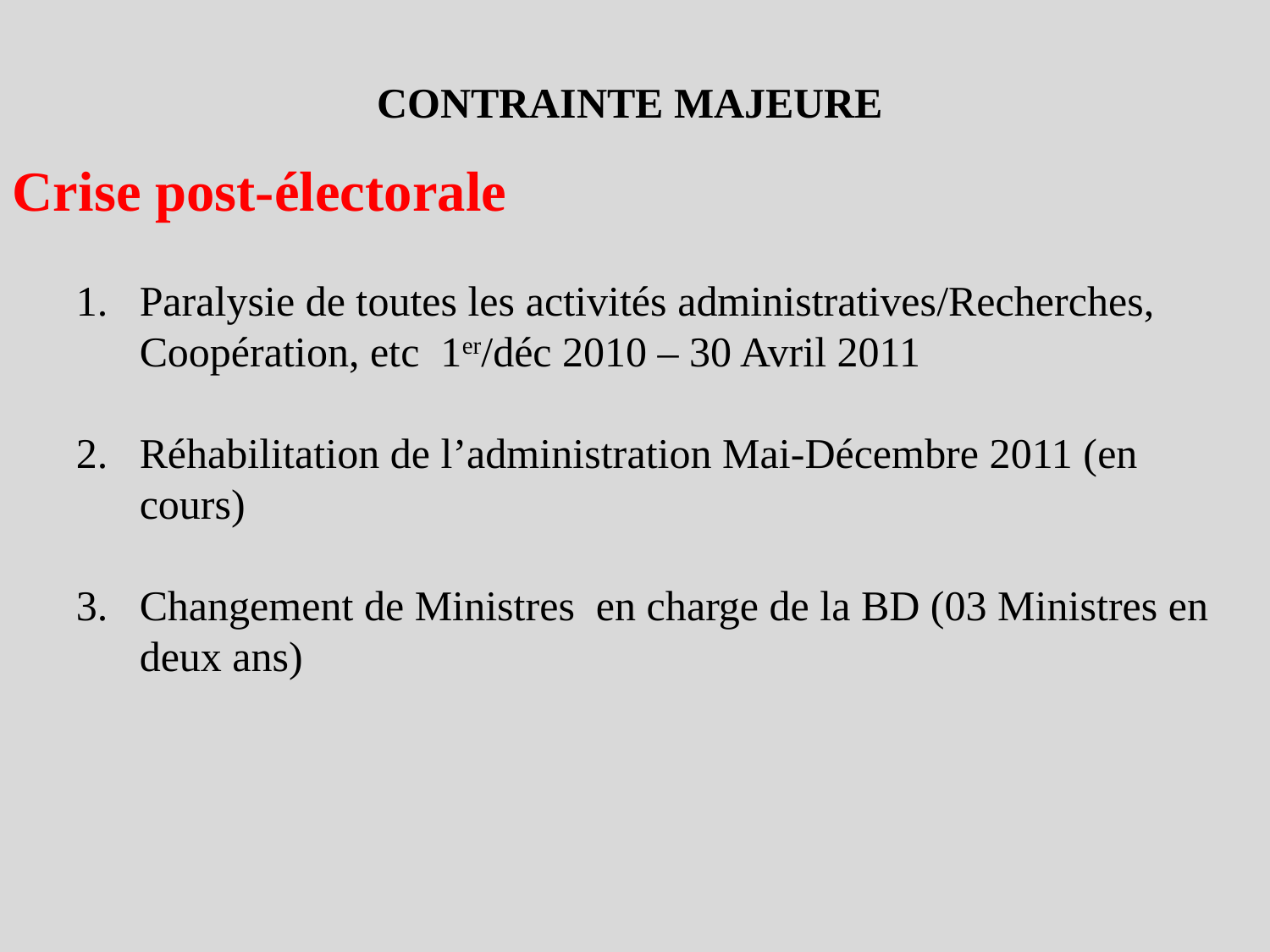

CONTRAINTE MAJEURE
Crise post-électorale

Paralysie de toutes les activités administratives/Recherches, Coopération, etc  1er/déc 2010 – 30 Avril 2011

Réhabilitation de l’administration Mai-Décembre 2011 (en cours)

Changement de Ministres  en charge de la BD (03 Ministres en deux ans)